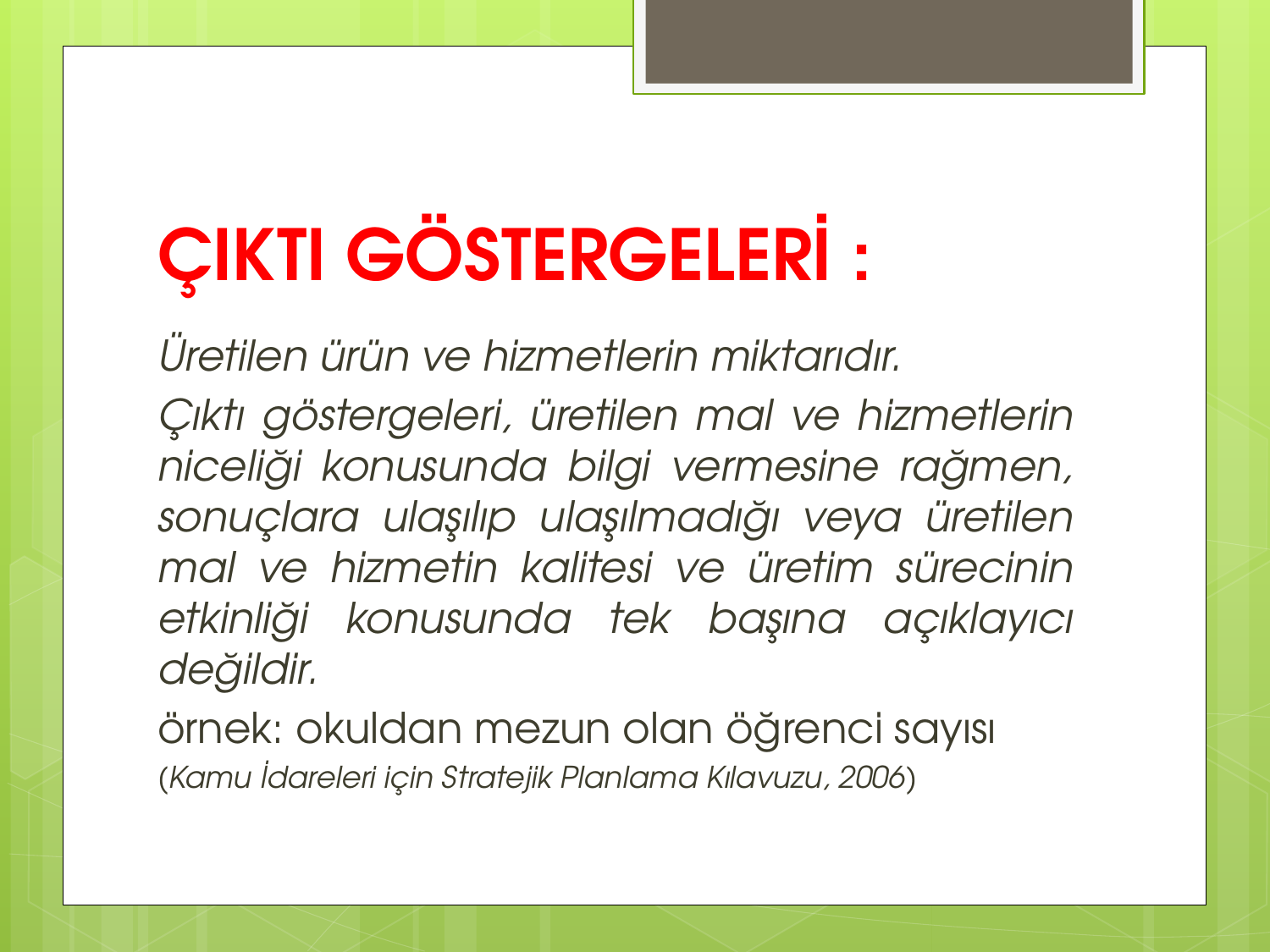

# ÇIKTI GÖSTERGELERİ :
Üretilen ürün ve hizmetlerin miktarıdır.
Çıktı göstergeleri, üretilen mal ve hizmetlerin niceliği konusunda bilgi vermesine rağmen, sonuçlara ulaşılıp ulaşılmadığı veya üretilen mal ve hizmetin kalitesi ve üretim sürecinin etkinliği konusunda tek başına açıklayıcı değildir.
örnek: okuldan mezun olan öğrenci sayısı
(Kamu İdareleri için Stratejik Planlama Kılavuzu, 2006)